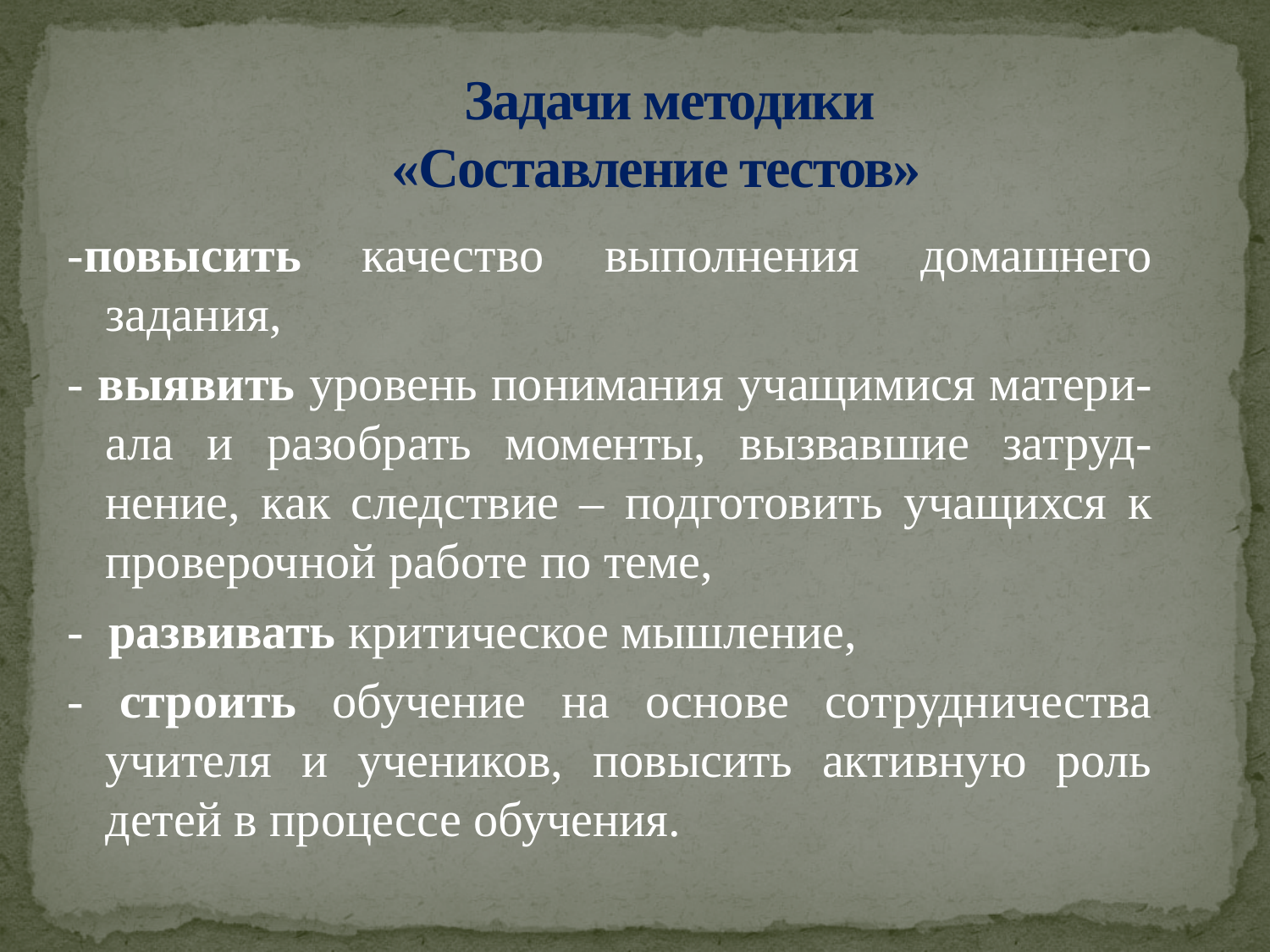

# Задачи методики «Составление тестов»
-повысить качество выполнения домашнего задания,
- выявить уровень понимания учащимися матери-ала и разобрать моменты, вызвавшие затруд-нение, как следствие – подготовить учащихся к проверочной работе по теме,
-  развивать критическое мышление,
- строить обучение на основе сотрудничества учителя и учеников, повысить активную роль детей в процессе обучения.